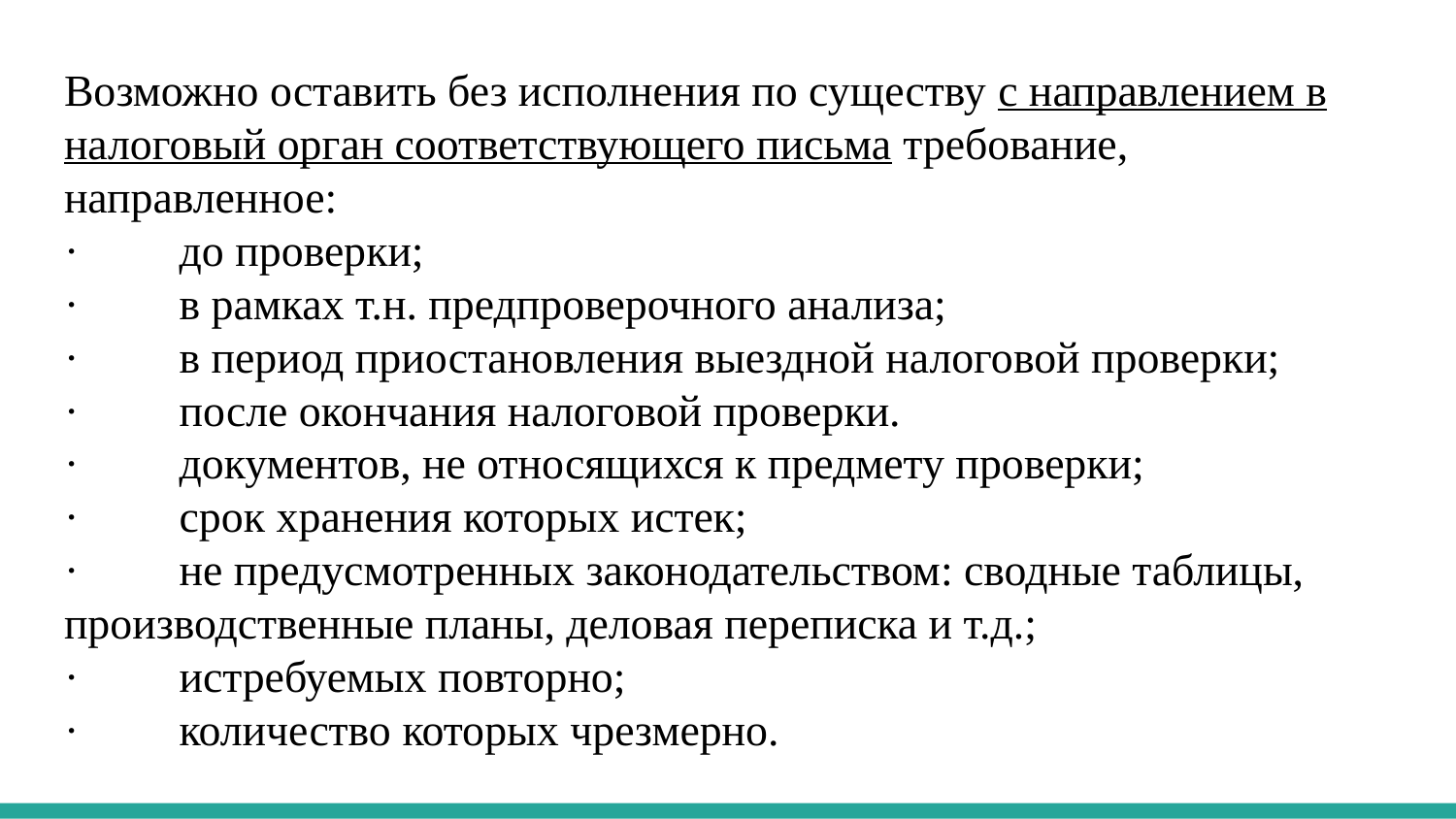

Возможно оставить без исполнения по существу с направлением в налоговый орган соответствующего письма требование, направленное:
·         до проверки;
·         в рамках т.н. предпроверочного анализа;
·         в период приостановления выездной налоговой проверки;
·         после окончания налоговой проверки.
·         документов, не относящихся к предмету проверки;
·         срок хранения которых истек;
·         не предусмотренных законодательством: сводные таблицы, производственные планы, деловая переписка и т.д.;
·         истребуемых повторно;
·         количество которых чрезмерно.